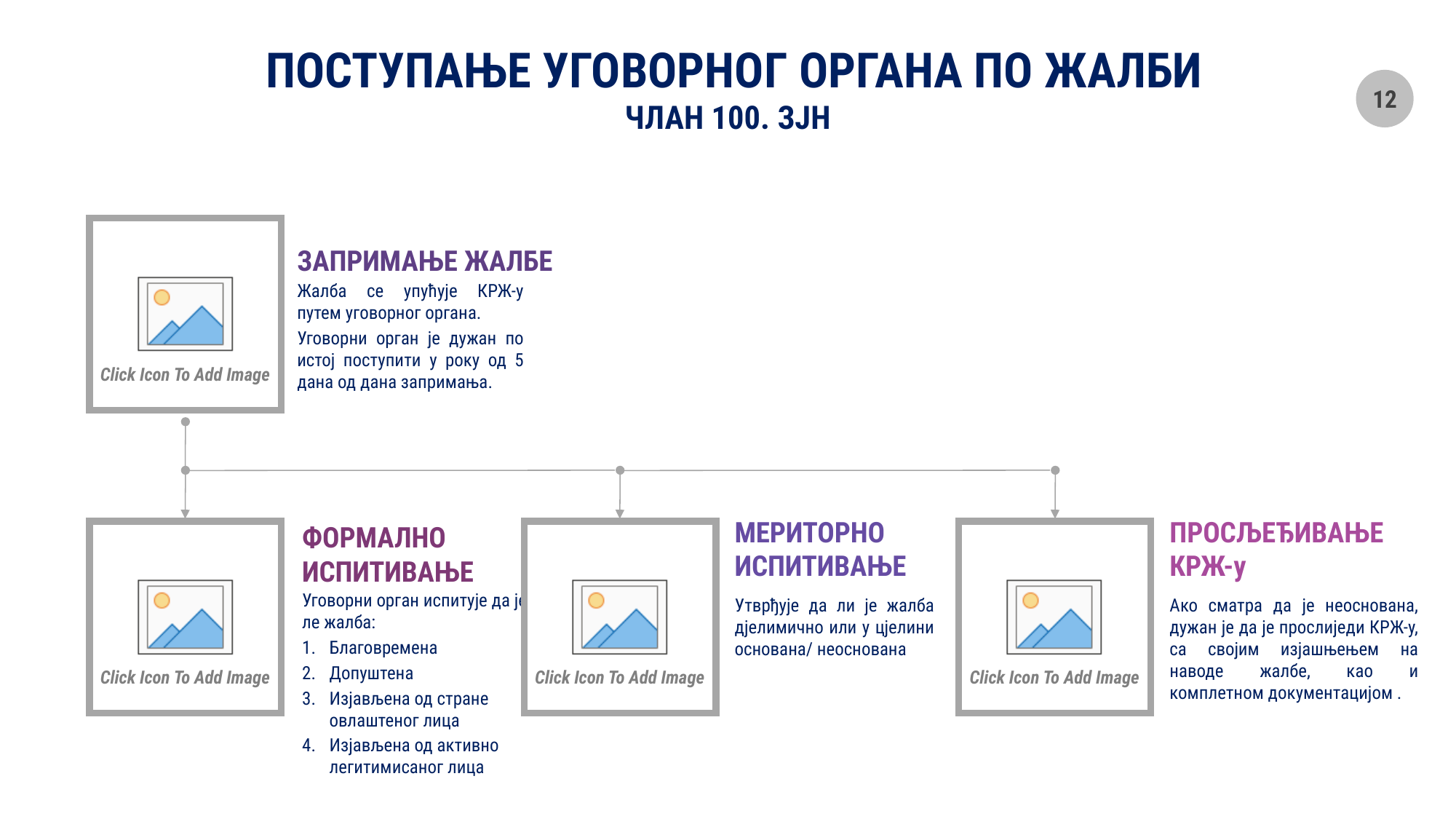

# ПОСТУПАЊЕ УГОВОРНОГ ОРГАНА ПО ЖАЛБИ
ЧЛАН 100. ЗЈН

ЗАПРИМАЊЕ ЖАЛБЕ
Жалба се упућује КРЖ-у путем уговорног органа.
Уговорни орган је дужан по истој поступити у року од 5 дана од дана запримања.
ПРОСЉЕЂИВАЊЕ КРЖ-у

МЕРИТОРНО ИСПИТИВАЊЕ
ФОРМАЛНО ИСПИТИВАЊЕ
Уговорни орган испитује да је ле жалба:
Благовремена
Допуштена
Изјављена од стране овлаштеног лица
Изјављена од активно легитимисаног лица
Утврђује да ли је жалба дјелимично или у цјелини основана/ неоснована
Ако сматра да је неоснована, дужан је да је прослиједи КРЖ-у, са својим изјашњењем на наводе жалбе, као и комплетном документацијом .